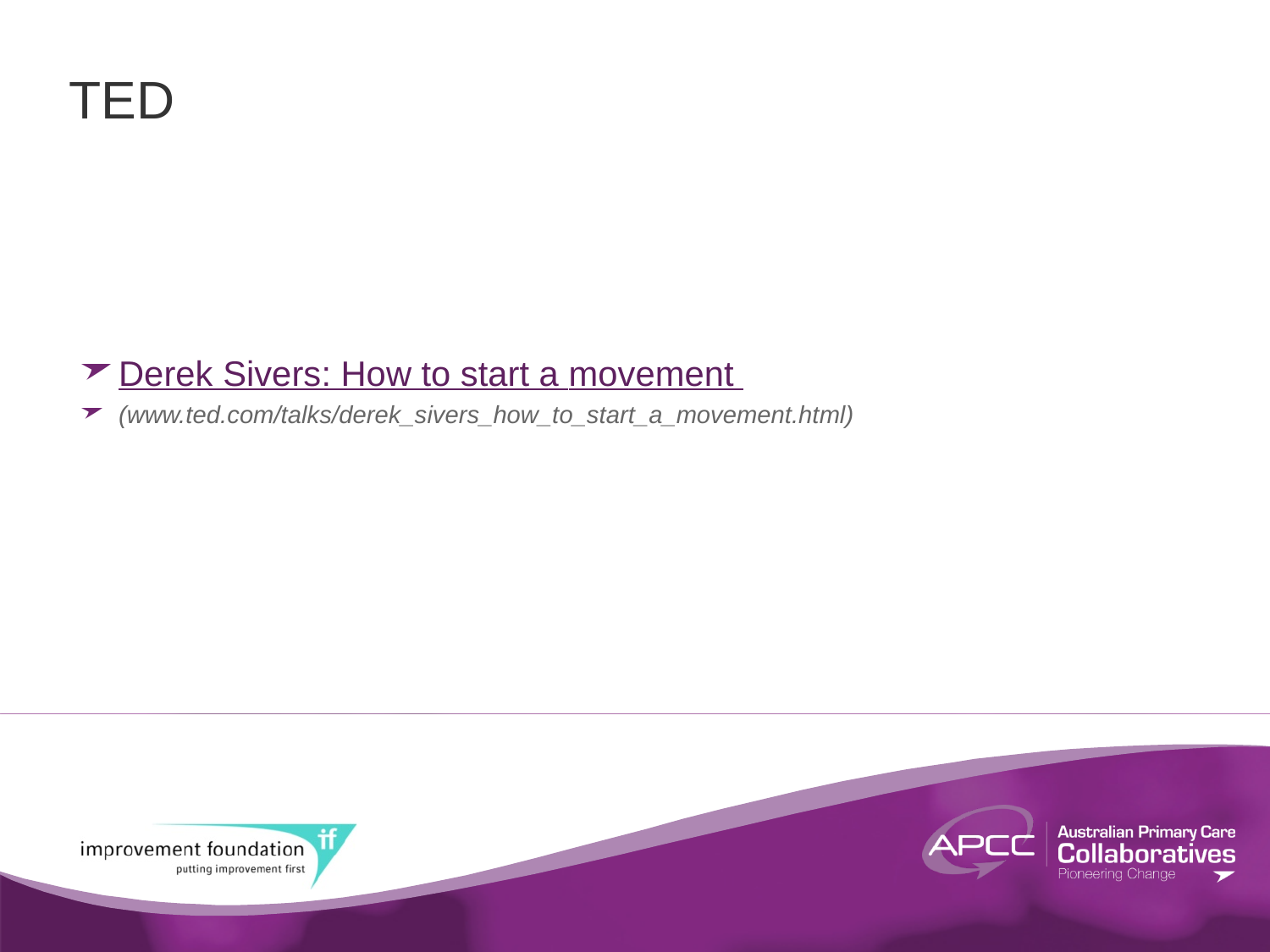

# TED

Derek Sivers: How to start a movement
(www.ted.com/talks/derek_sivers_how_to_start_a_movement.html)